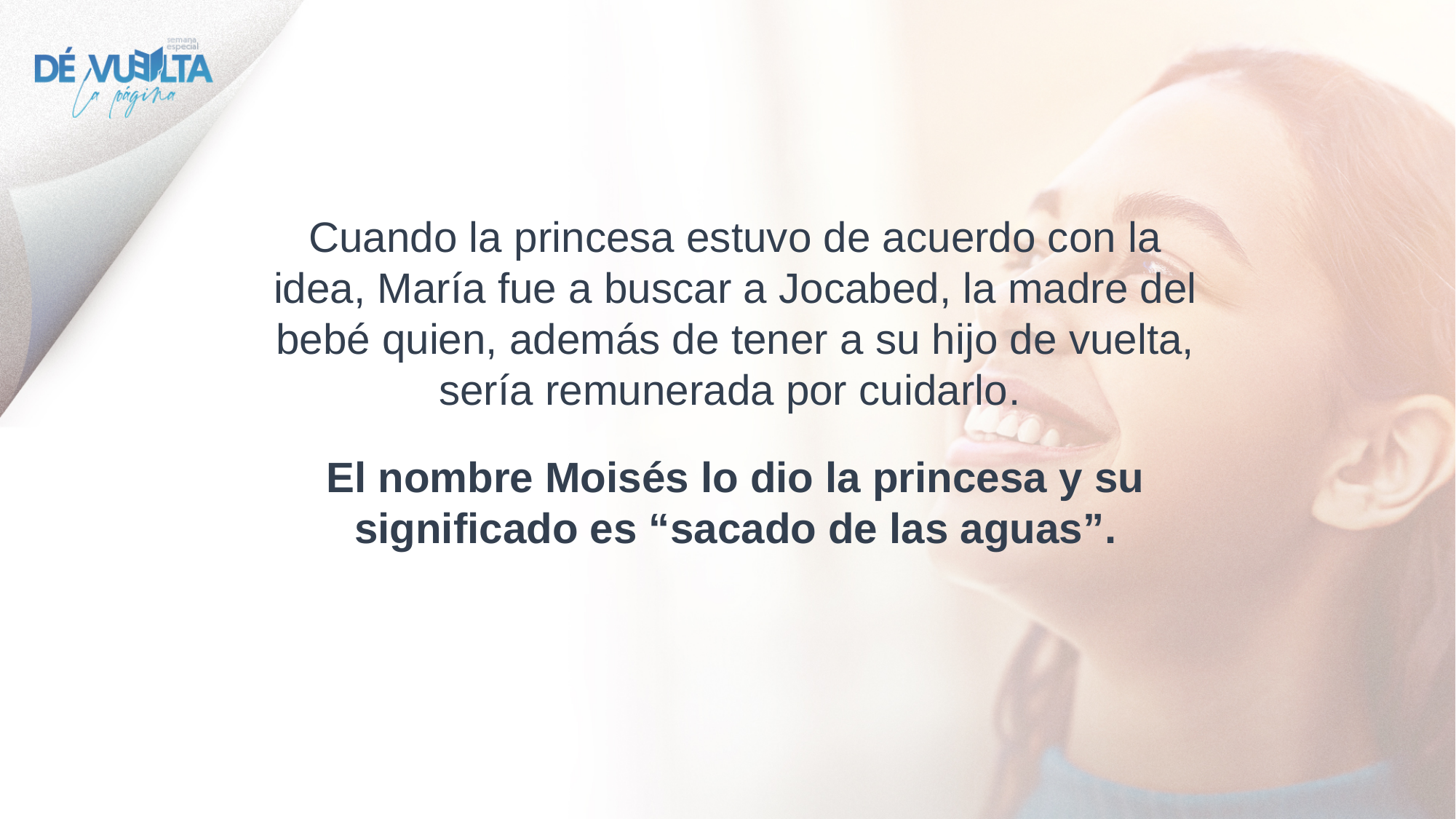

Cuando la princesa estuvo de acuerdo con la idea, María fue a buscar a Jocabed, la madre del bebé quien, además de tener a su hijo de vuelta, sería remunerada por cuidarlo.
El nombre Moisés lo dio la princesa y su significado es “sacado de las aguas”.